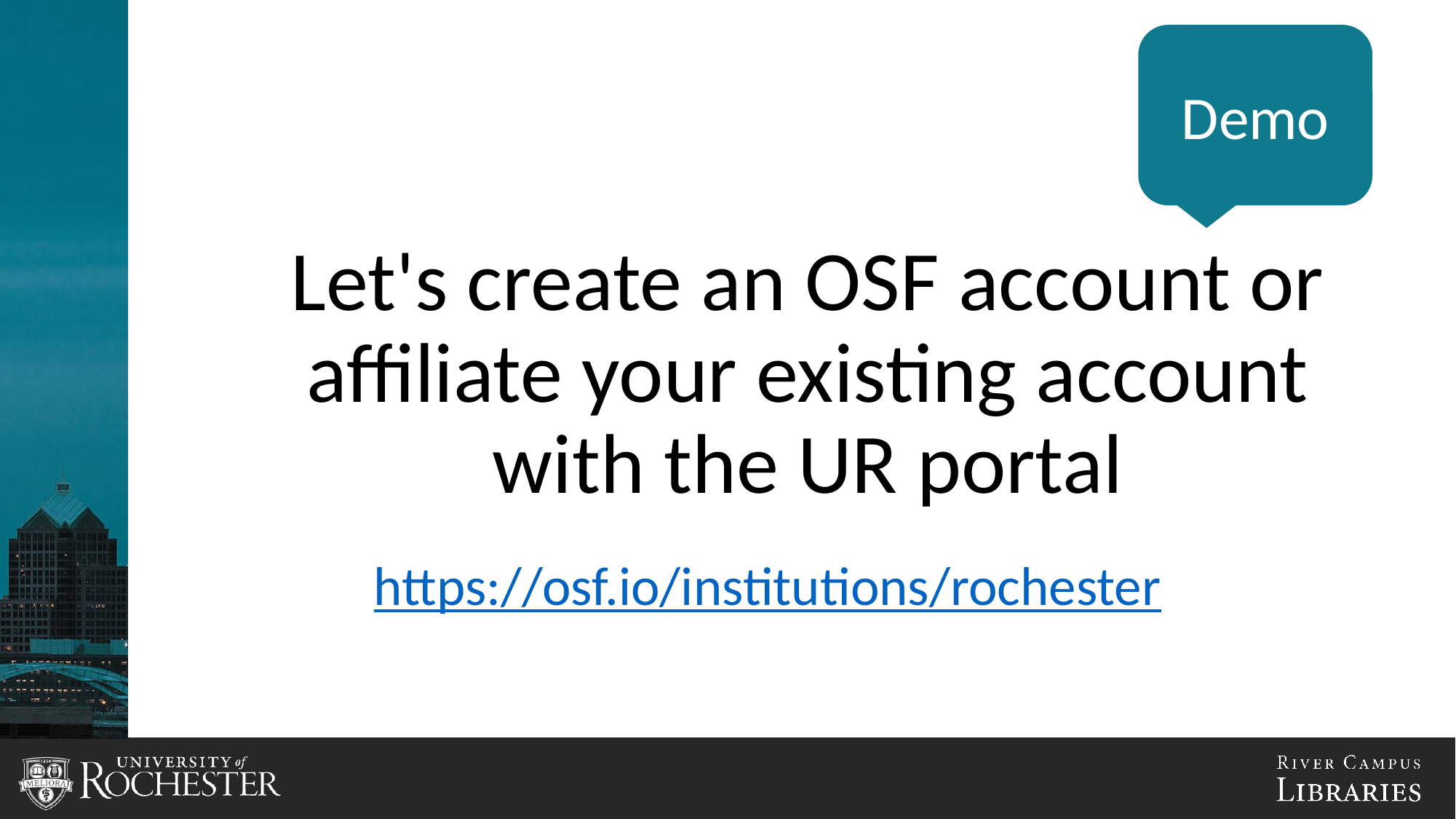

Demo
# Let's create an OSF account or affiliate your existing account with the UR portal
https://osf.io/institutions/rochester